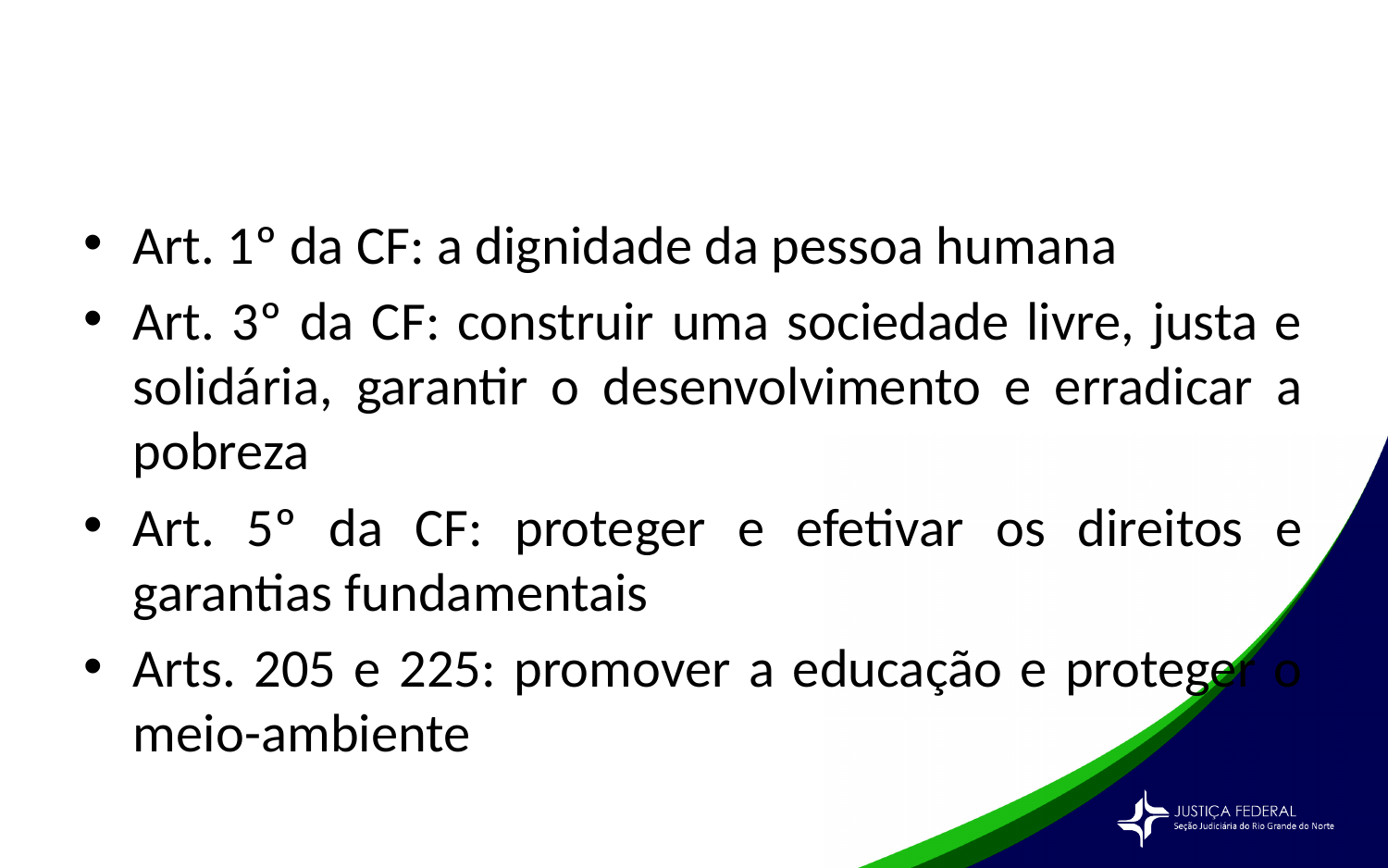

#
Art. 1º da CF: a dignidade da pessoa humana
Art. 3º da CF: construir uma sociedade livre, justa e solidária, garantir o desenvolvimento e erradicar a pobreza
Art. 5º da CF: proteger e efetivar os direitos e garantias fundamentais
Arts. 205 e 225: promover a educação e proteger o meio-ambiente